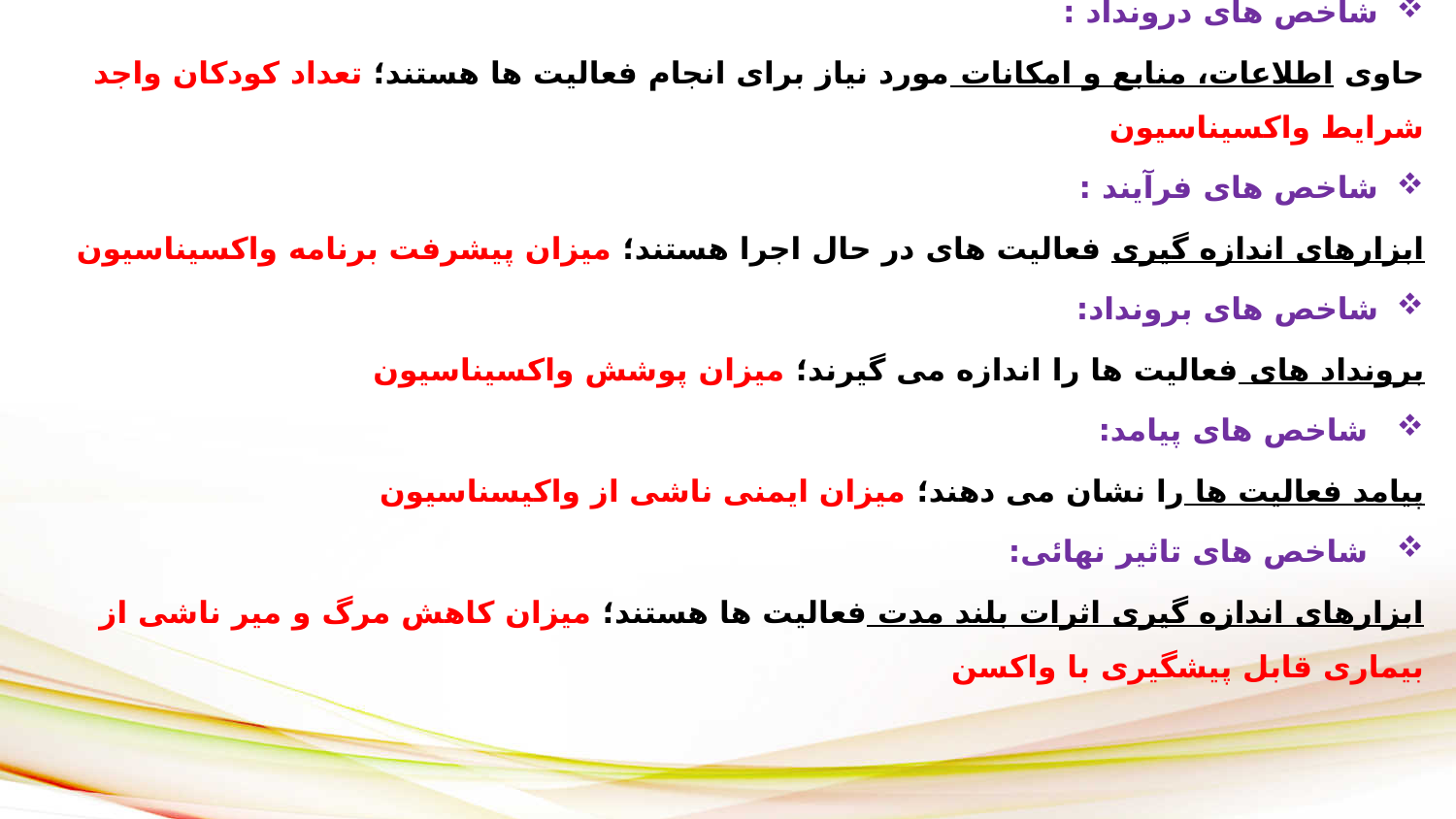

شاخص های درونداد :
حاوی اطلاعات، منابع و امکانات مورد نیاز برای انجام فعالیت ها هستند؛ تعداد کودکان واجد شرایط واکسیناسیون
شاخص های فرآیند :
ابزارهای اندازه گیری فعالیت های در حال اجرا هستند؛ میزان پیشرفت برنامه واکسیناسیون
شاخص های برونداد:
برونداد های فعالیت ها را اندازه می گیرند؛ میزان پوشش واکسیناسیون
 شاخص های پیامد:
پیامد فعالیت ها را نشان می دهند؛ میزان ایمنی ناشی از واکیسناسیون
 شاخص های تاثیر نهائی:
ابزارهای اندازه گیری اثرات بلند مدت فعالیت ها هستند؛ میزان کاهش مرگ و میر ناشی از بیماری قابل پیشگیری با واکسن